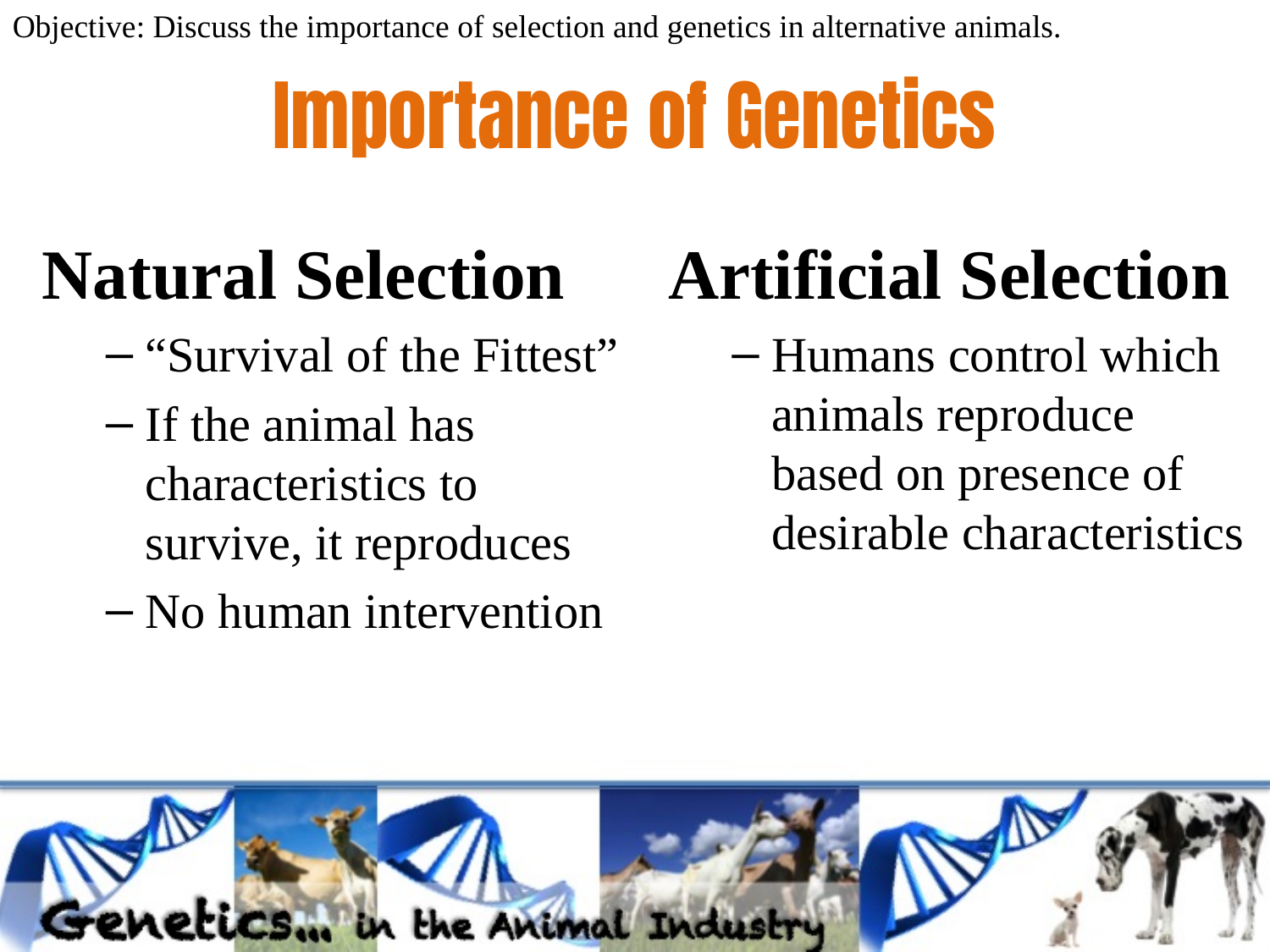

Objective: Discuss the importance of selection and genetics in alternative animals.
# Importance of Genetics
Natural Selection
“Survival of the Fittest”
If the animal has characteristics to survive, it reproduces
No human intervention
Artificial Selection
Humans control which animals reproduce based on presence of desirable characteristics